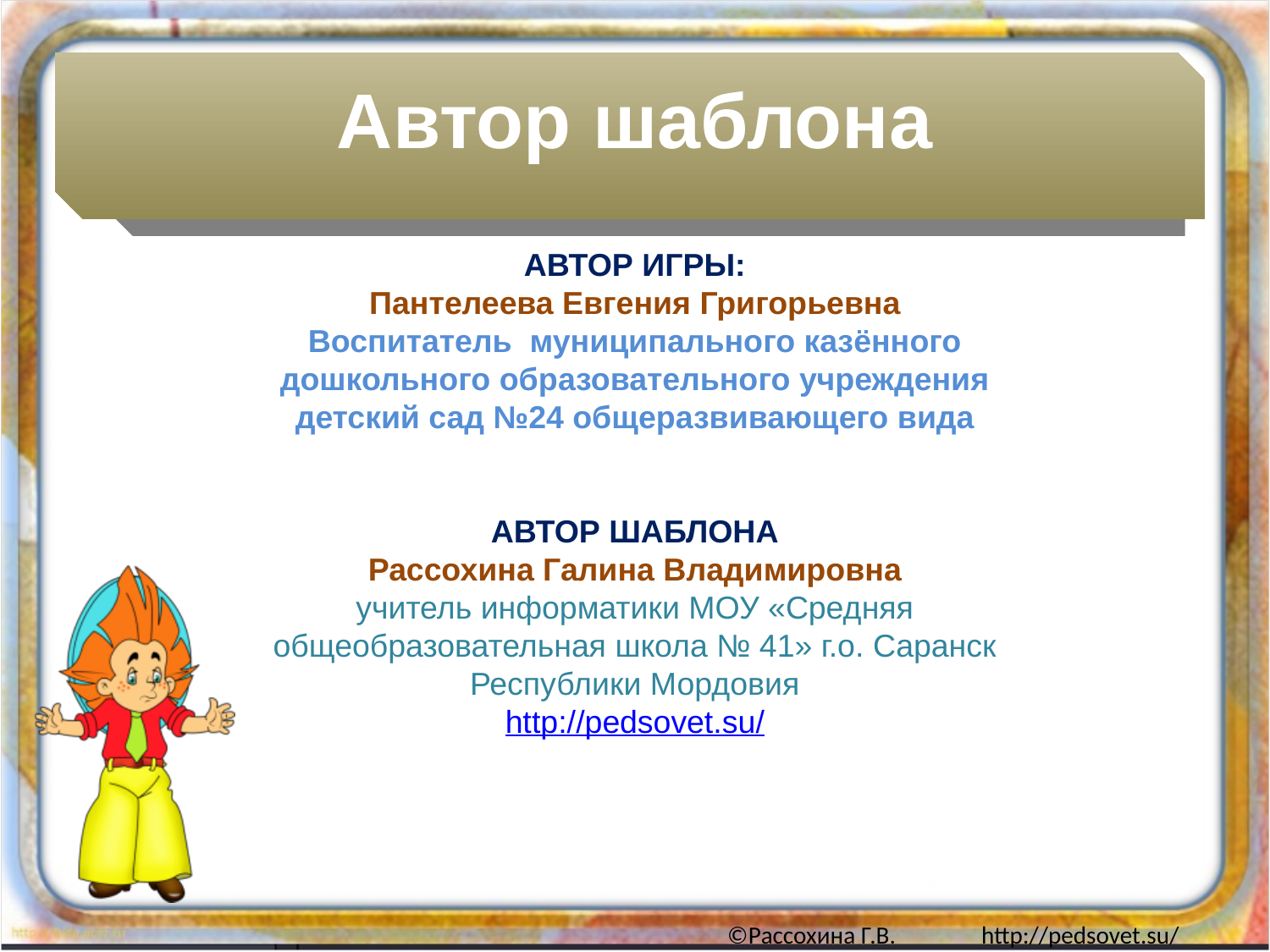

# Автор шаблона
АВТОР ИГРЫ:
Пантелеева Евгения Григорьевна
Воспитатель  муниципального казённого дошкольного образовательного учреждения детский сад №24 общеразвивающего вида

АВТОР ШАБЛОНА
Рассохина Галина Владимировна
учитель информатики МОУ «Средняя общеобразовательная школа № 41» г.о. Саранск Республики Мордовия
http://pedsovet.su/